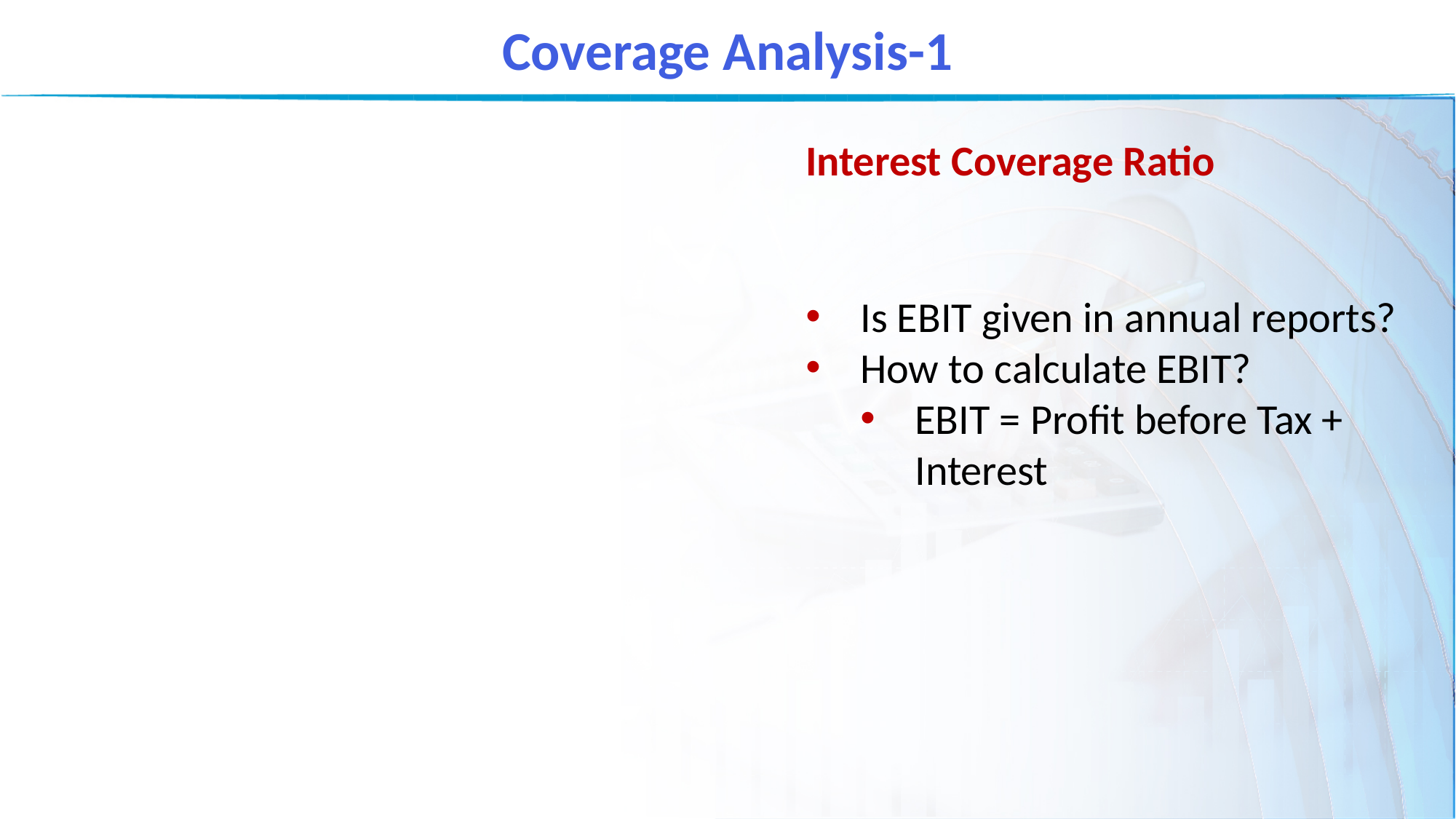

Coverage Analysis-1
Interest Coverage Ratio

Is EBIT given in annual reports?
How to calculate EBIT?
EBIT = Profit before Tax + Interest